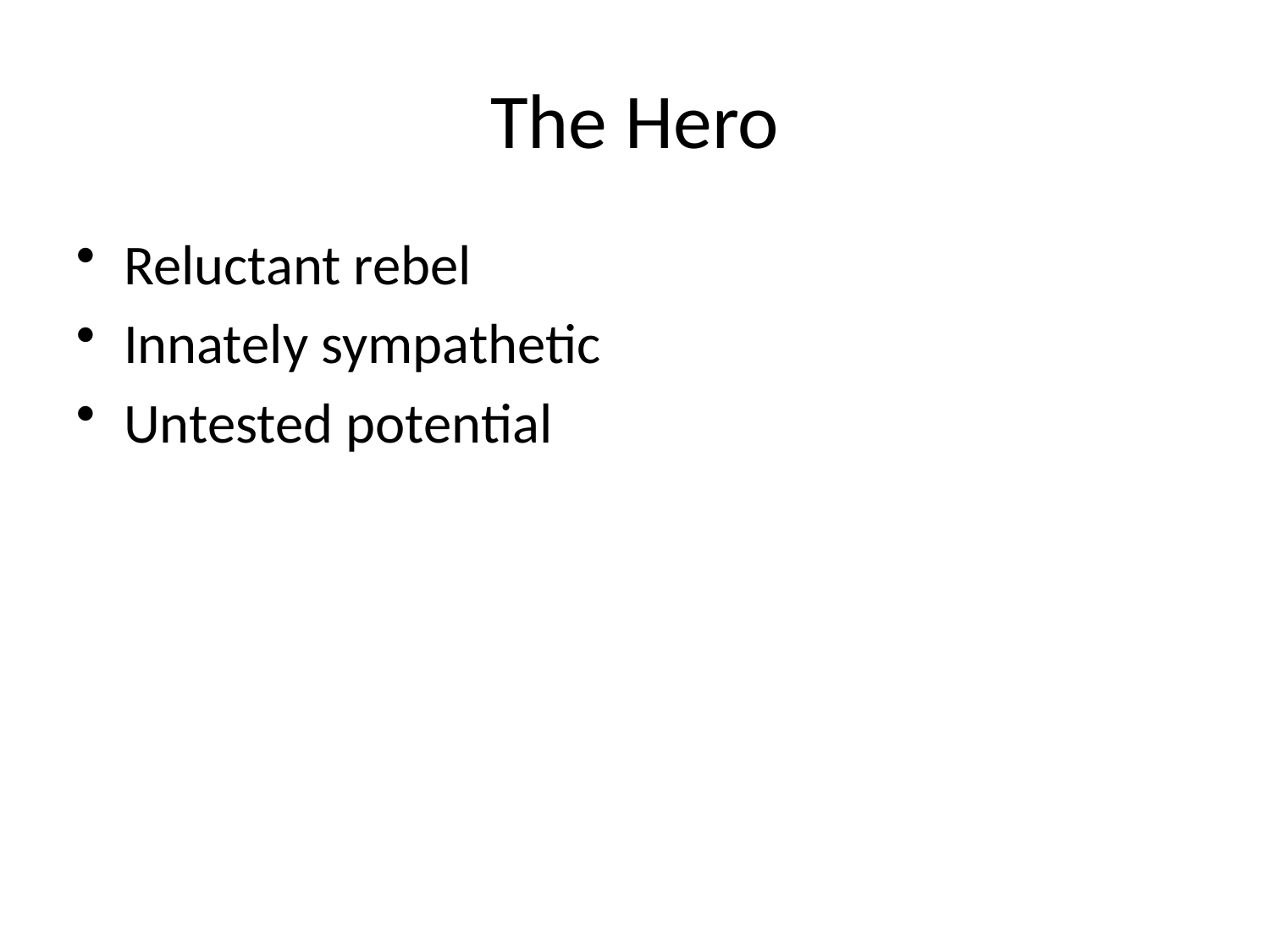

# The Hero
Reluctant rebel
Innately sympathetic
Untested potential